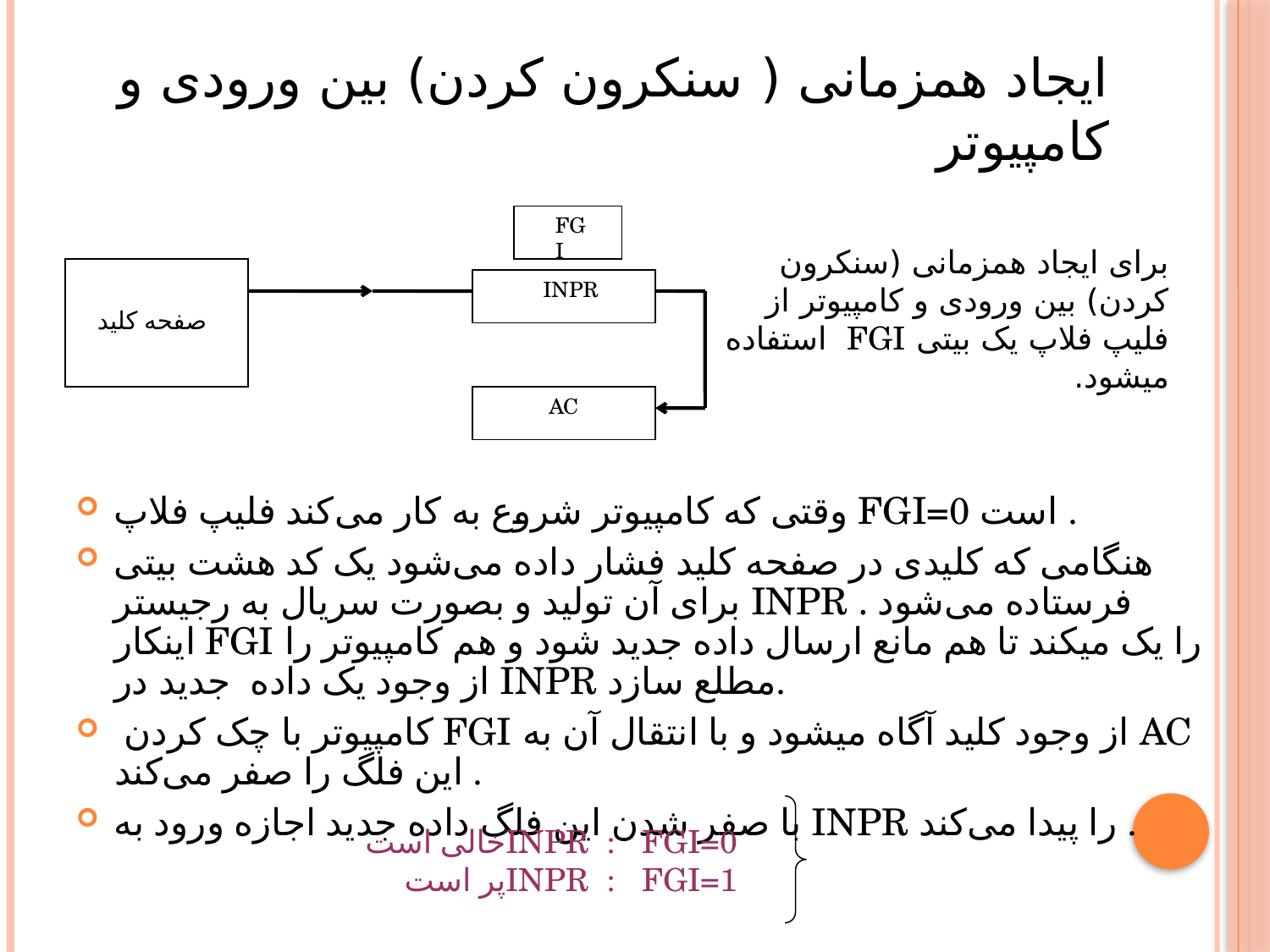

# ایجاد همزمانی ( سنکرون کردن) بین ورودی و کامپیوتر

FGI

INPR

صفحه کلید

AC

برای ایجاد همزمانی (سنکرون کردن) بین ورودی و کامپیوتر از فلیپ فلاپ یک بیتی FGI  استفاده میشود.

وقتی که کامپیوتر شروع به کار می‌کند فلیپ فلاپ FGI=0 است .
هنگامی که کلیدی در صفحه کلید فشار داده می‌شود یک کد هشت بیتی برای آن تولید و بصورت سریال به رجیستر INPR فرستاده می‌شود . اینکار FGI را یک میکند تا هم مانع ارسال داده جدید شود و هم کامپیوتر را از وجود یک داده  جدید در INPR مطلع سازد.
 کامپیوتر با چک کردن FGI از وجود کلید آگاه میشود و با انتقال آن به AC این فلگ را صفر می‌کند .
با صفر شدن این فلگ داده جدید اجازه ورود به INPR را پیدا می‌کند .

  INPR  :   FGI=0خالی است
  INPR  :   FGI=1پر است
37